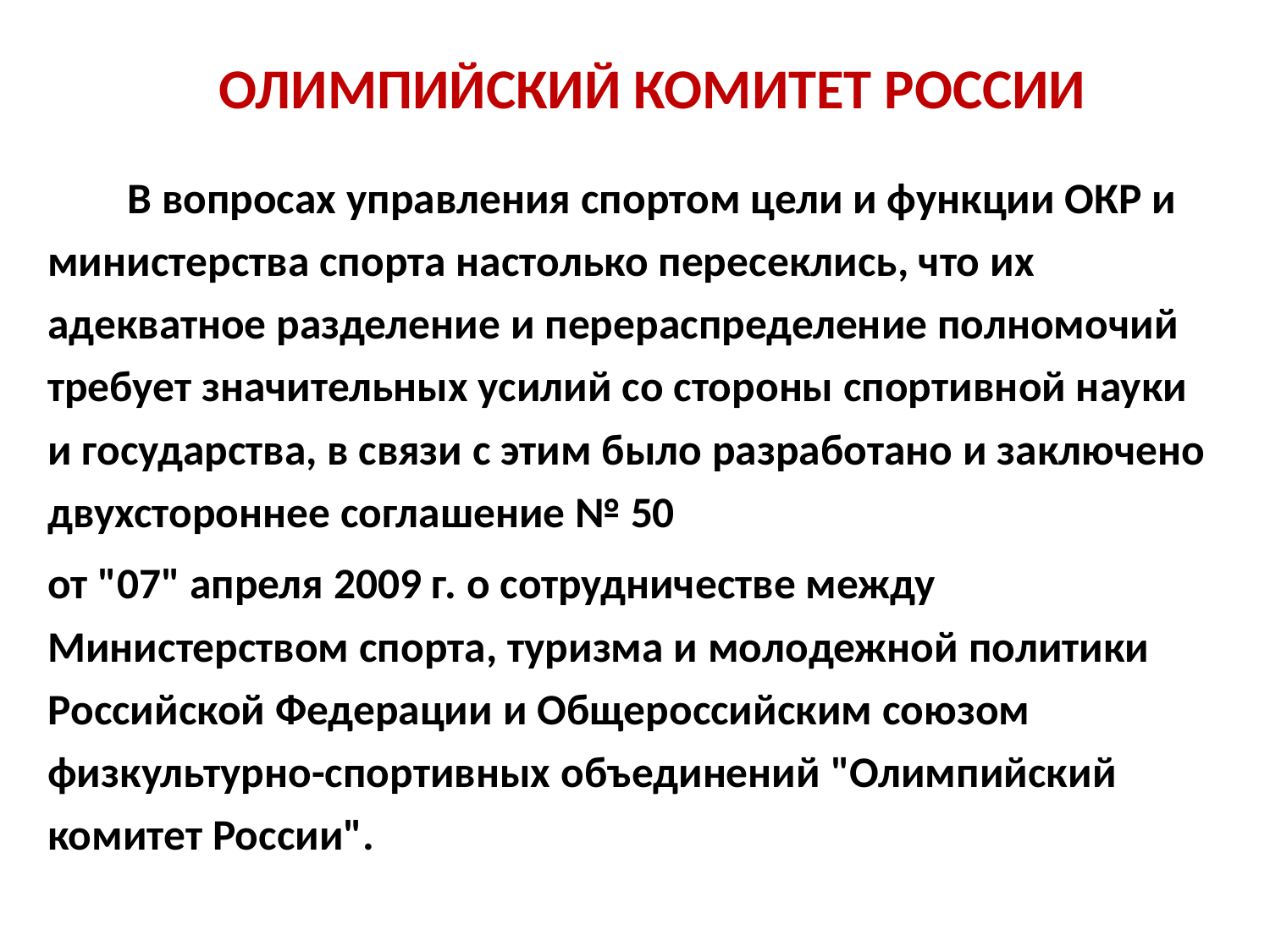

# Олимпийский Комитет России
	 В вопросах управления спортом цели и функции ОКР и министерства спорта настолько пересеклись, что их адекватное разделение и перераспределение полномочий требует значительных усилий со стороны спортивной науки и государства, в связи с этим было разработано и заключено двухстороннее соглашение № 50
от "07" апреля 2009 г. о сотрудничестве между Министерством спорта, туризма и молодежной политики Российской Федерации и Общероссийским союзом физкультурно-спортивных объединений "Олимпийский комитет России".